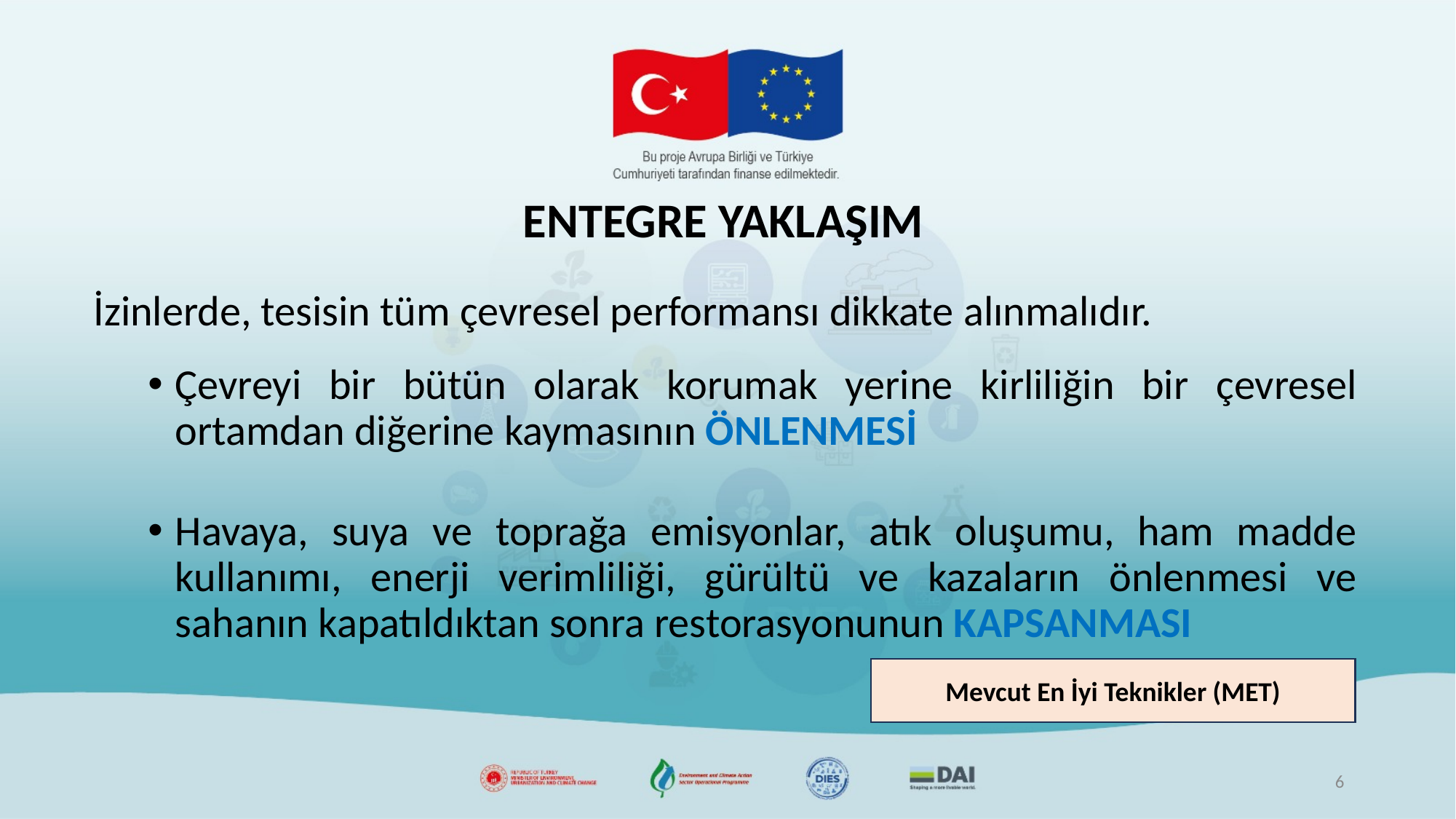

# ENTEGRE YAKLAŞIM
İzinlerde, tesisin tüm çevresel performansı dikkate alınmalıdır.
Çevreyi bir bütün olarak korumak yerine kirliliğin bir çevresel ortamdan diğerine kaymasının ÖNLENMESİ
Havaya, suya ve toprağa emisyonlar, atık oluşumu, ham madde kullanımı, enerji verimliliği, gürültü ve kazaların önlenmesi ve sahanın kapatıldıktan sonra restorasyonunun KAPSANMASI

Mevcut En İyi Teknikler (MET)
6